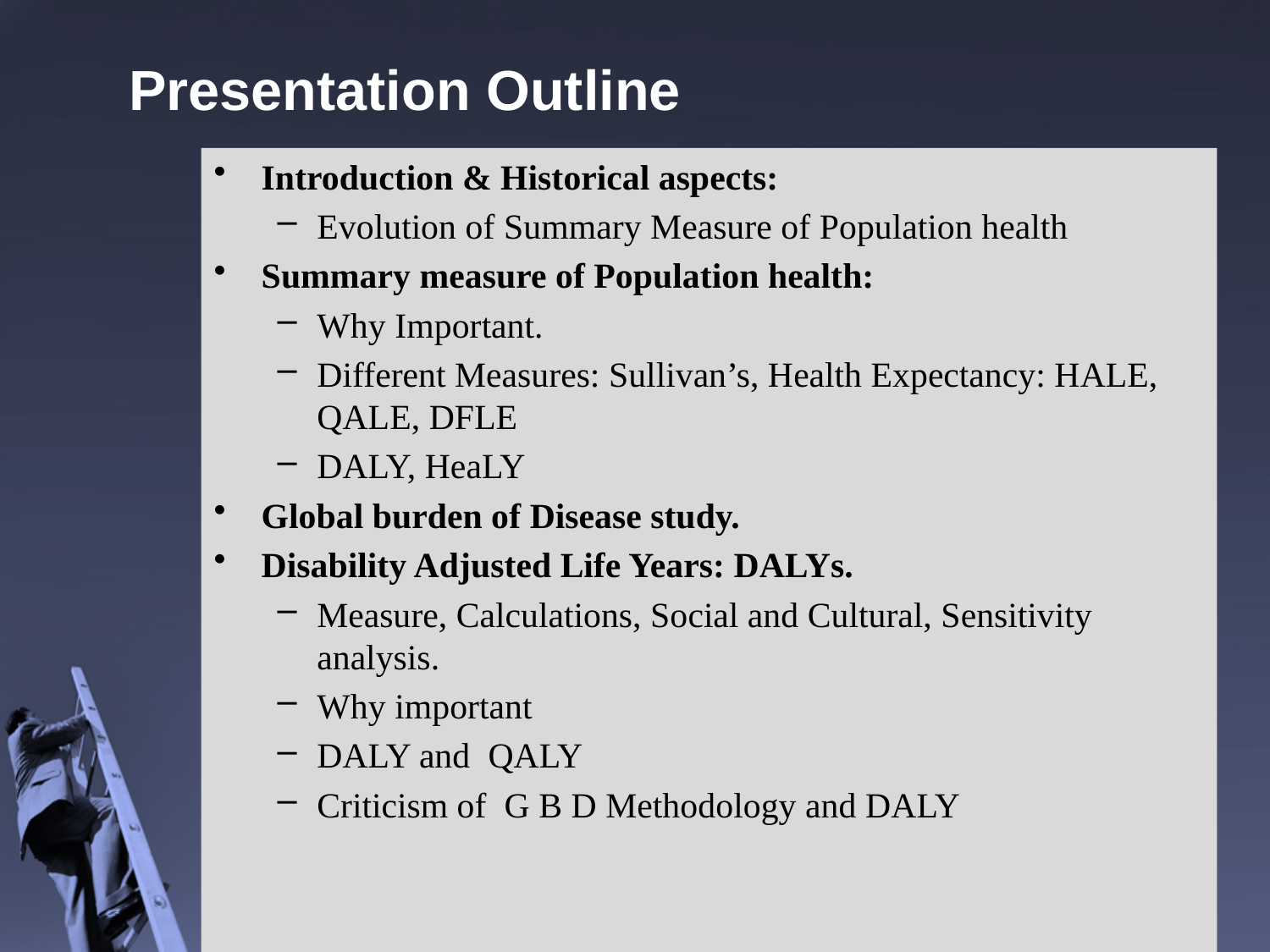

# Presentation Outline
Introduction & Historical aspects:
Evolution of Summary Measure of Population health
Summary measure of Population health:
Why Important.
Different Measures: Sullivan’s, Health Expectancy: HALE, QALE, DFLE
DALY, HeaLY
Global burden of Disease study.
Disability Adjusted Life Years: DALYs.
Measure, Calculations, Social and Cultural, Sensitivity analysis.
Why important
DALY and  QALY
Criticism of  G B D Methodology and DALY